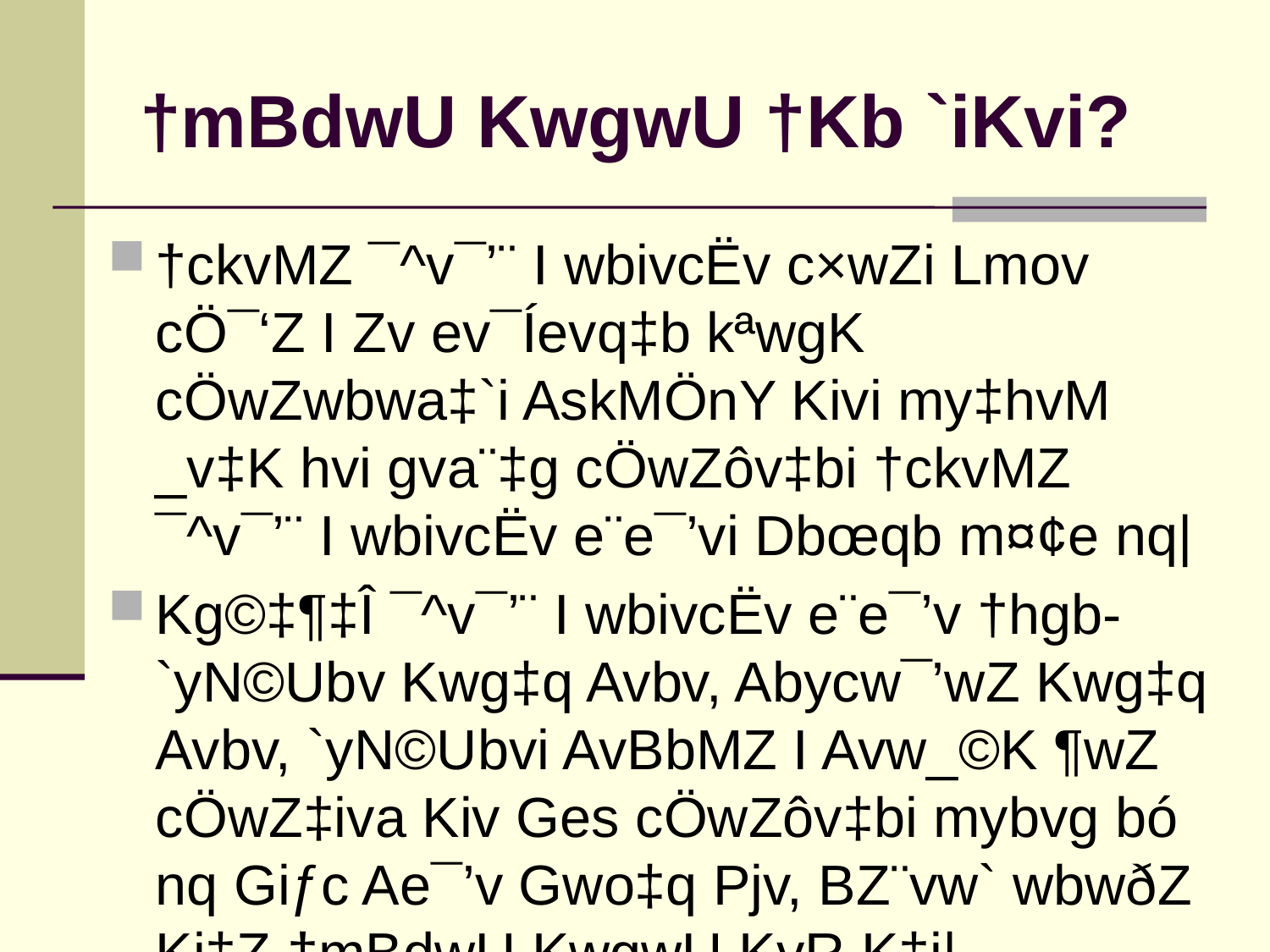

# †mBdwU KwgwU †Kb `iKvi?
†ckvMZ ¯^v¯’¨ I wbivcËv c×wZi Lmov cÖ¯‘Z I Zv ev¯Íevq‡b kªwgK cÖwZwbwa‡`i AskMÖnY Kivi my‡hvM _v‡K hvi gva¨‡g cÖwZôv‡bi †ckvMZ ¯^v¯’¨ I wbivcËv e¨e¯’vi Dbœqb m¤¢e nq|
Kg©‡¶‡Î ¯^v¯’¨ I wbivcËv e¨e¯’v †hgb- `yN©Ubv Kwg‡q Avbv, Abycw¯’wZ Kwg‡q Avbv, `yN©Ubvi AvBbMZ I Avw_©K ¶wZ cÖwZ‡iva Kiv Ges cÖwZôv‡bi mybvg bó nq Giƒc Ae¯’v Gwo‡q Pjv, BZ¨vw` wbwðZ Ki‡Z †mBdwU KwgwU KvR K‡i|